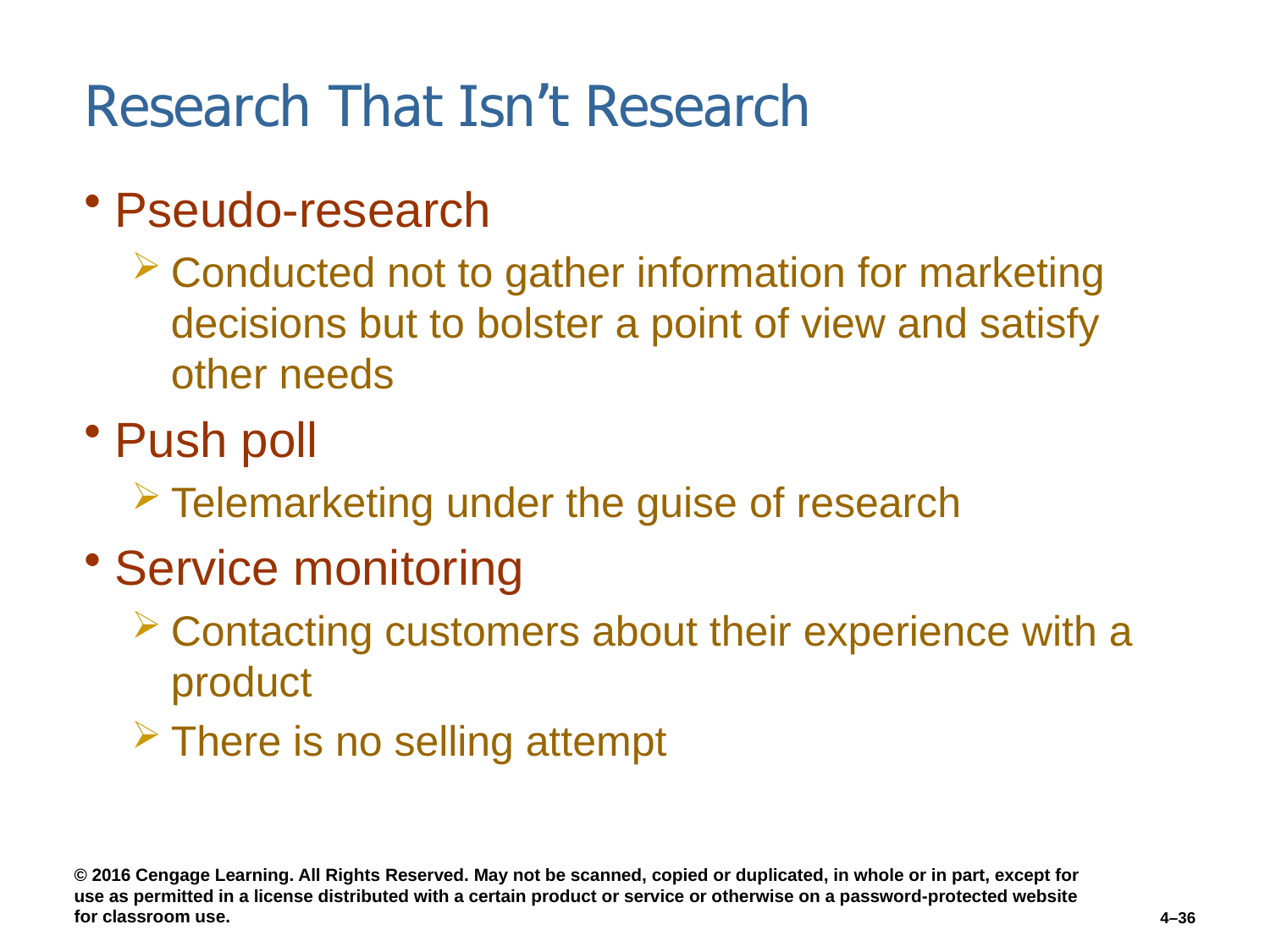

# Research That Isn’t Research
Pseudo-research
Conducted not to gather information for marketing decisions but to bolster a point of view and satisfy other needs
Push poll
Telemarketing under the guise of research
Service monitoring
Contacting customers about their experience with a product
There is no selling attempt
4–36
© 2016 Cengage Learning. All Rights Reserved. May not be scanned, copied or duplicated, in whole or in part, except for use as permitted in a license distributed with a certain product or service or otherwise on a password-protected website for classroom use.